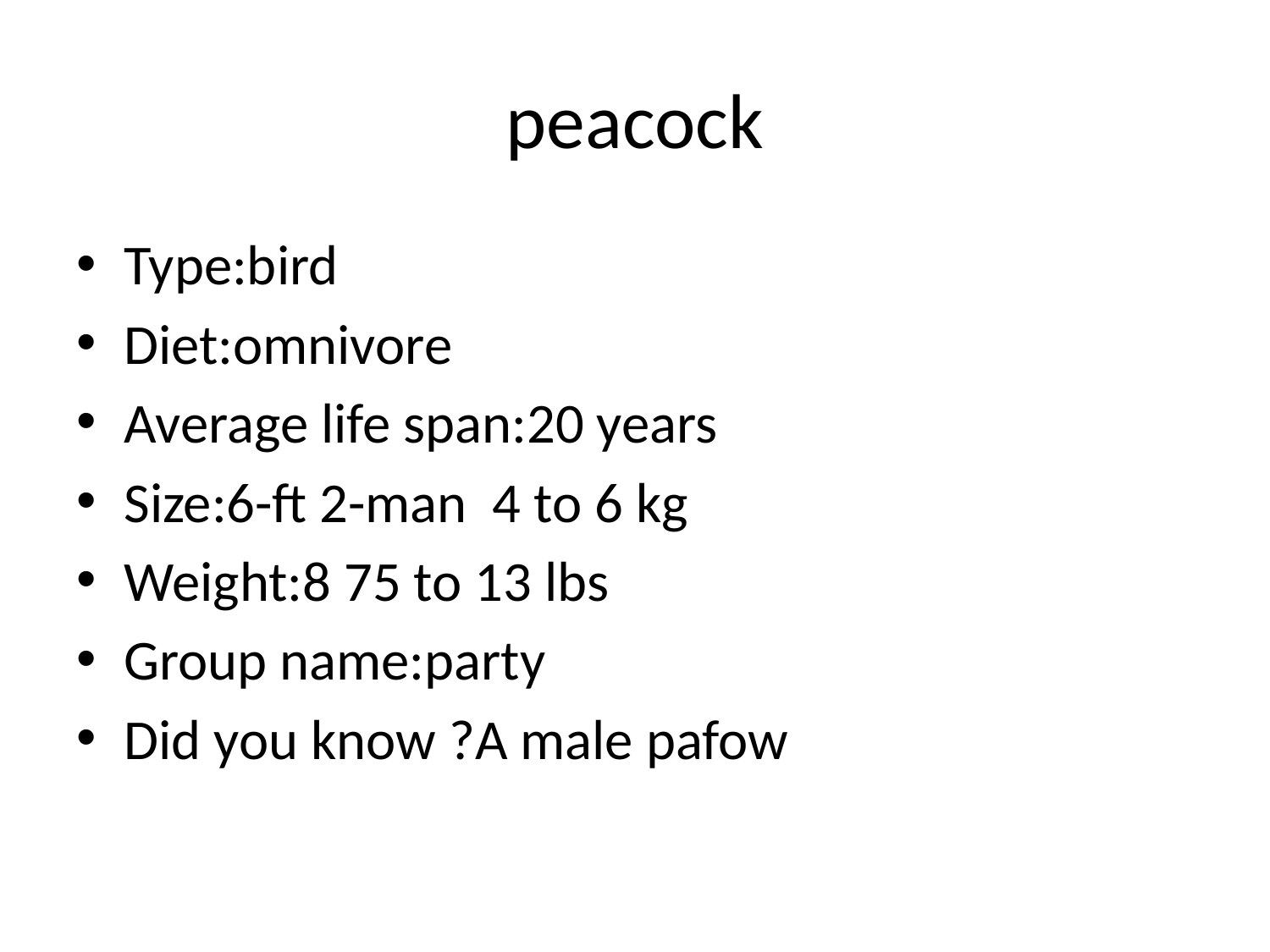

# peacock
Type:bird
Diet:omnivore
Average life span:20 years
Size:6-ft 2-man  4 to 6 kg
Weight:8 75 to 13 lbs
Group name:party
Did you know ?A male pafow